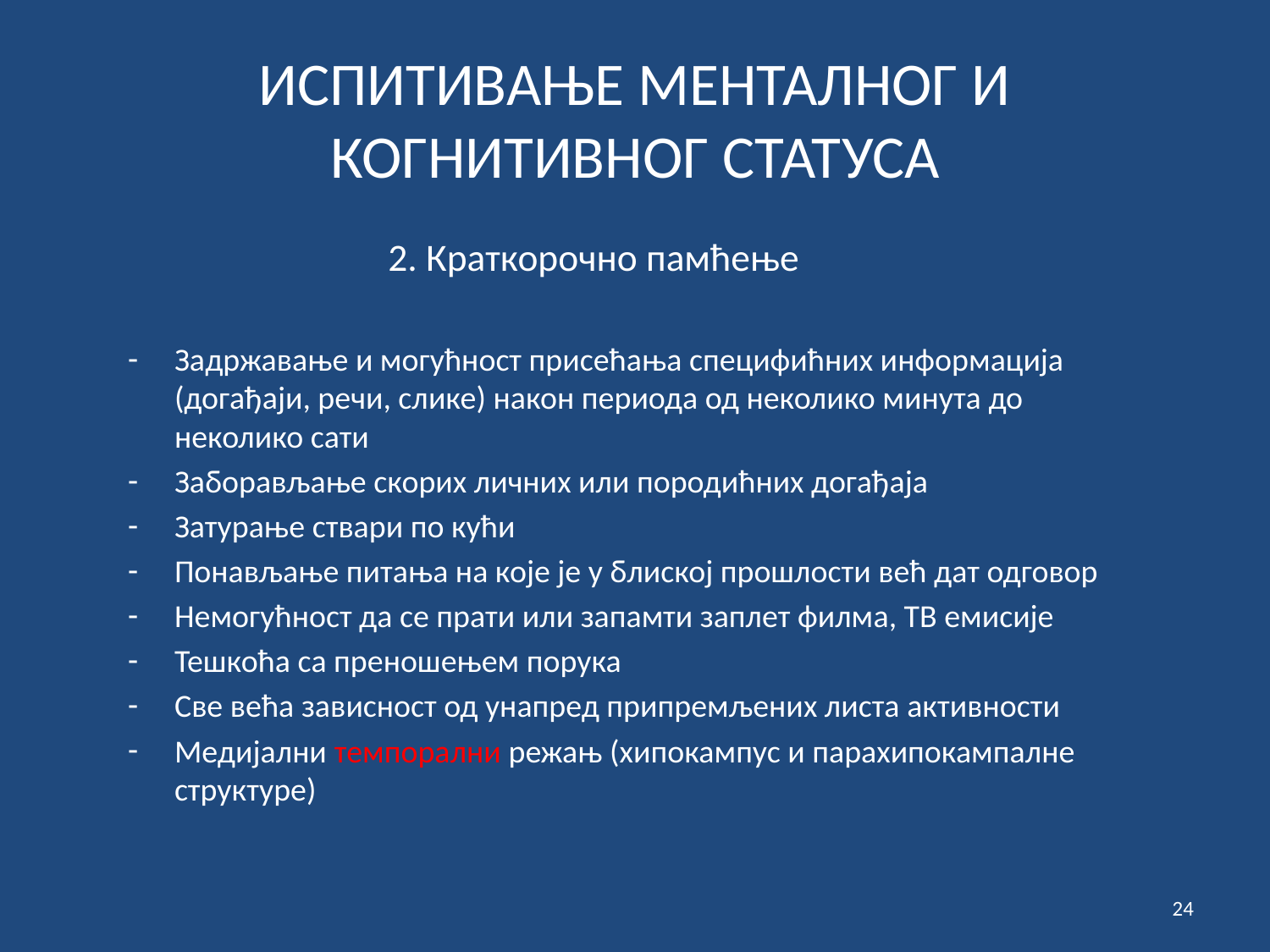

# ИСПИТИВАЊЕ МЕНТАЛНОГ И КОГНИТИВНОГ СТАТУСА
                              2. Краткорочно памћење

Задржавање и могућност присећања специфићних информација (догађаји, речи, слике) након периода од неколико минута до неколико сати
Заборављање скорих личних или породићних догађаја
Затурање ствари по кући
Понављање питања на које је у блиској прошлости већ дат одговор
Немогућност да се прати или запамти заплет филма, ТВ емисије
Тешкоћа са преношењем порука
Све већа зависност од унапред припремљених листа активности
Медијални темпорални режањ (хипокампус и парахипокампалне структуре)
24